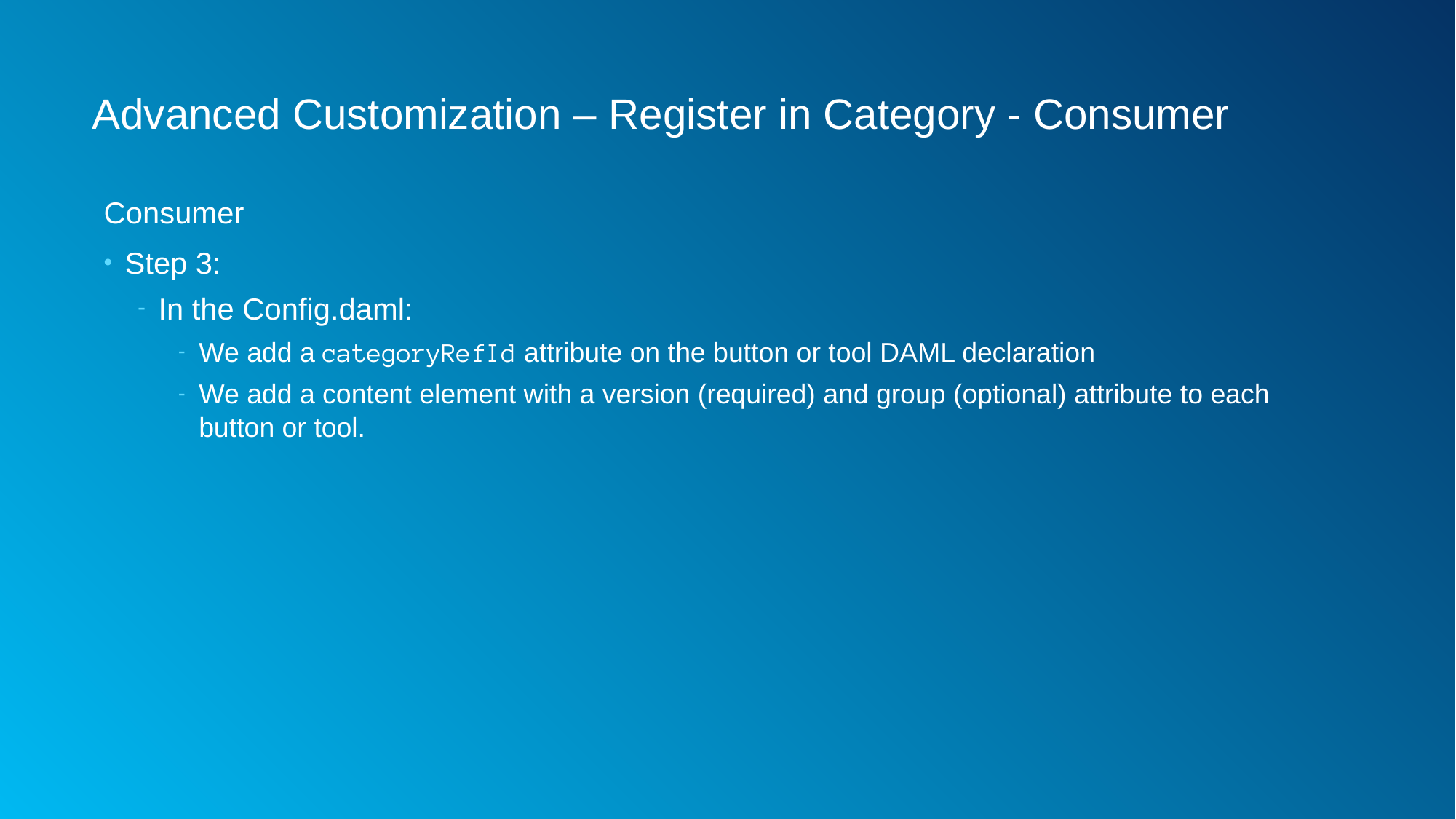

# Advanced Customization – Register in Category - Consumer
Consumer
Step 3:
In the Config.daml:
We add a categoryRefId attribute on the button or tool DAML declaration
We add a content element with a version (required) and group (optional) attribute to each button or tool.